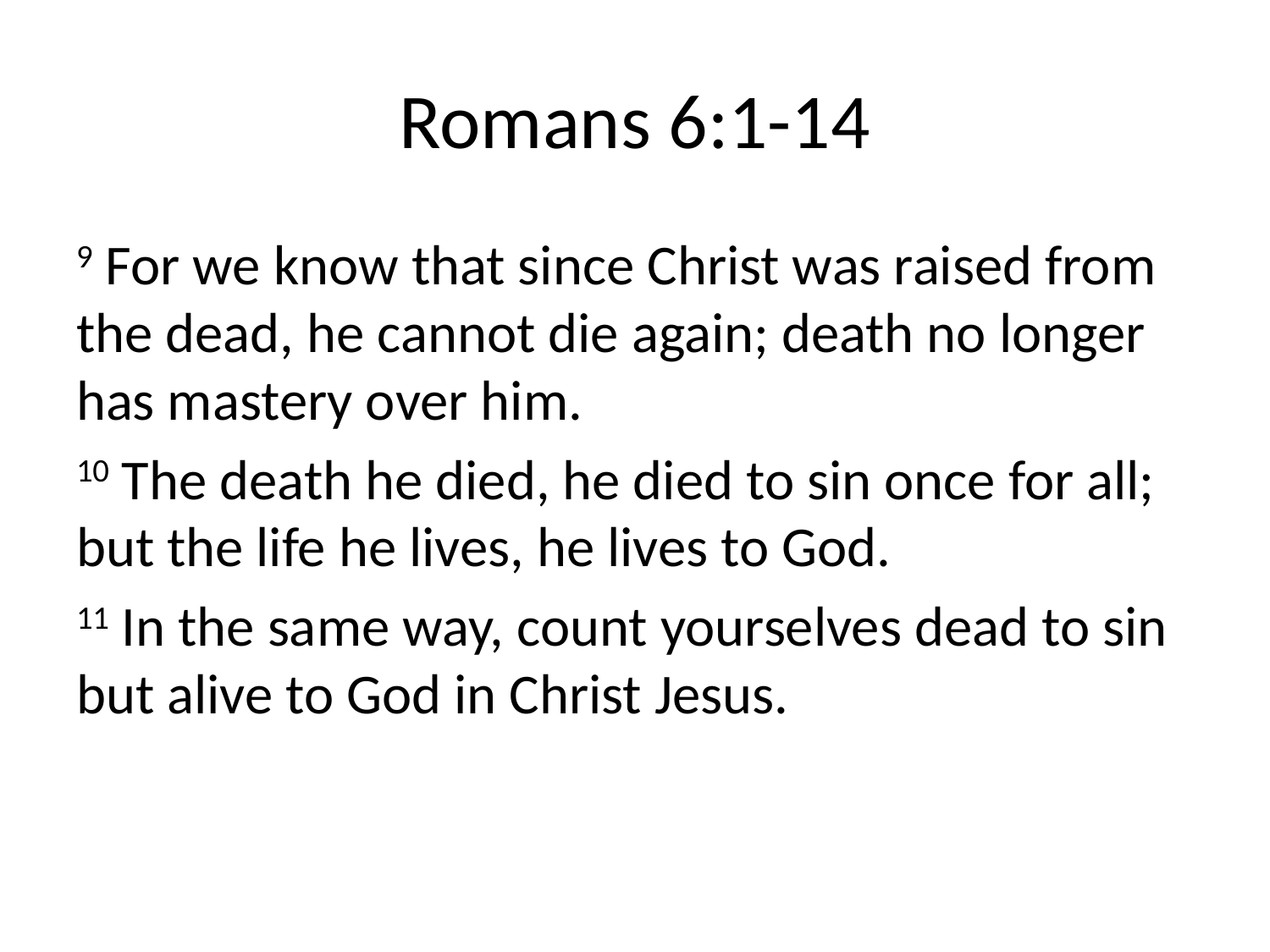

# Romans 6:1-14
9 For we know that since Christ was raised from the dead, he cannot die again; death no longer has mastery over him.
10 The death he died, he died to sin once for all; but the life he lives, he lives to God.
11 In the same way, count yourselves dead to sin but alive to God in Christ Jesus.